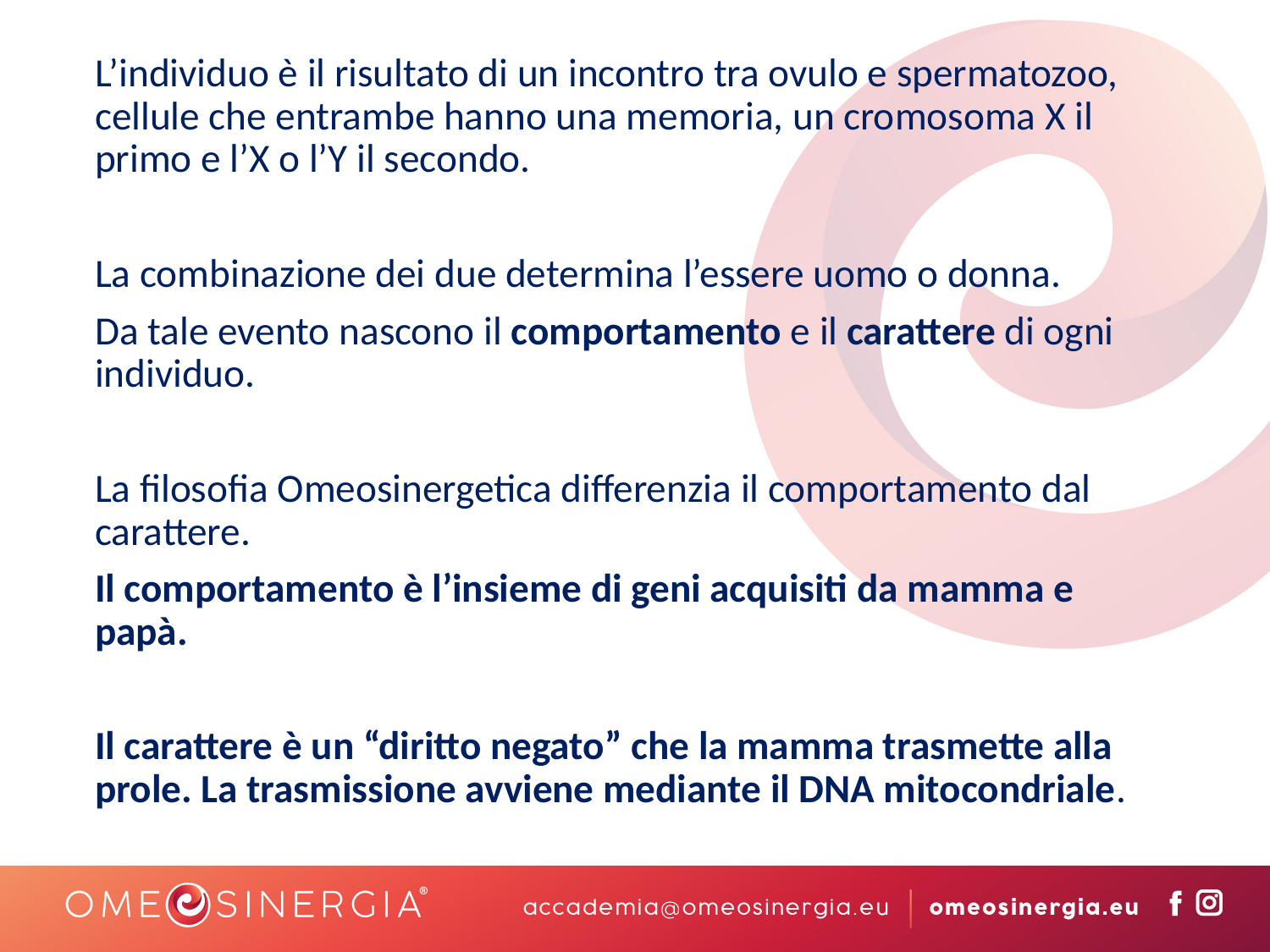

L’individuo è il risultato di un incontro tra ovulo e spermatozoo, cellule che entrambe hanno una memoria, un cromosoma X il primo e l’X o l’Y il secondo.

La combinazione dei due determina l’essere uomo o donna.
Da tale evento nascono il comportamento e il carattere di ogni individuo.

La filosofia Omeosinergetica differenzia il comportamento dal carattere.
Il comportamento è l’insieme di geni acquisiti da mamma e papà.

Il carattere è un “diritto negato” che la mamma trasmette alla prole. La trasmissione avviene mediante il DNA mitocondriale.